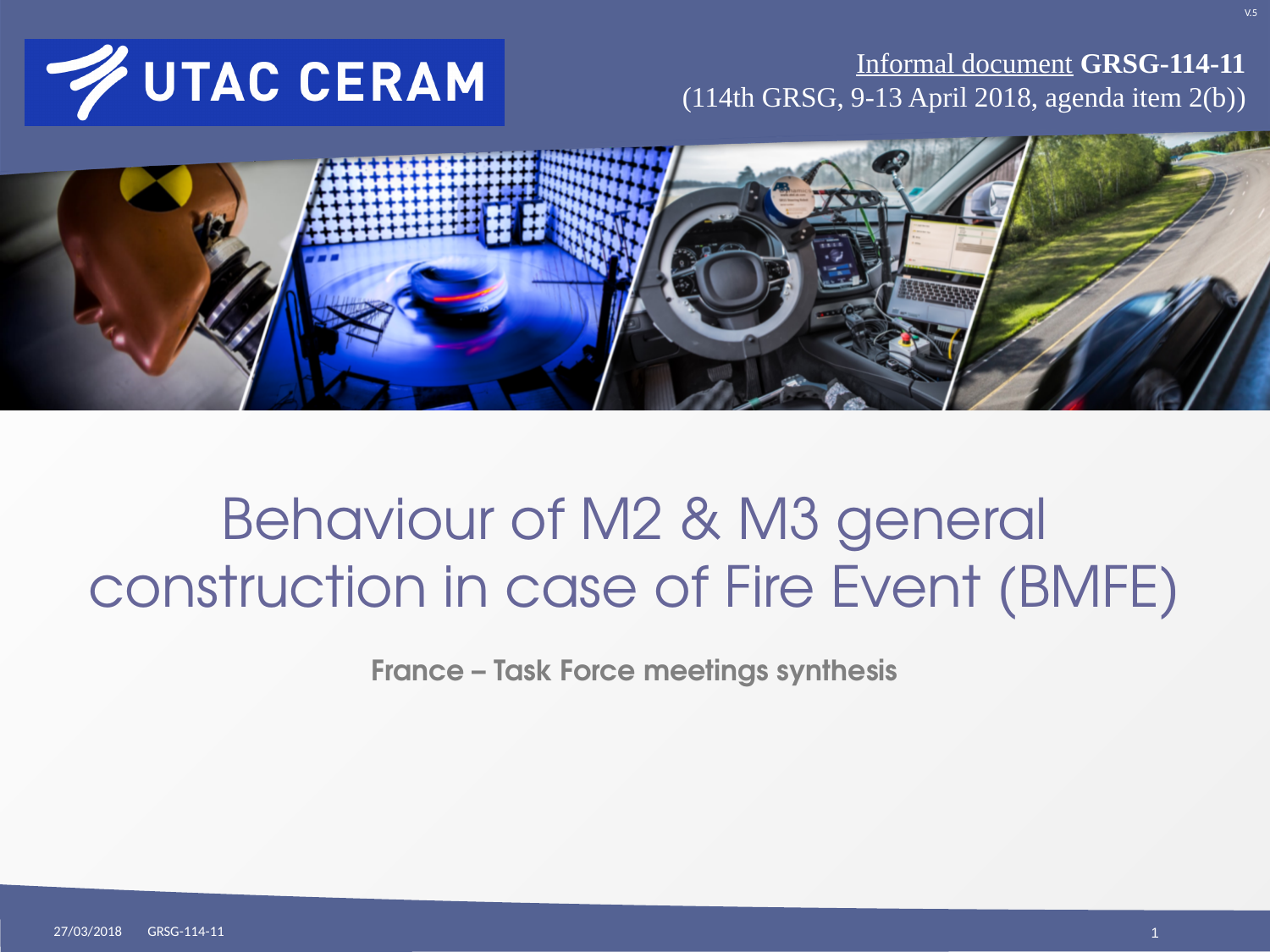

Informal document GRSG-114-11
(114th GRSG, 9-13 April 2018, agenda item 2(b))

# Behaviour of M2 & M3 general construction in case of Fire Event (BMFE)
France – Task Force meetings synthesis
27/03/2018
GRSG-114-11